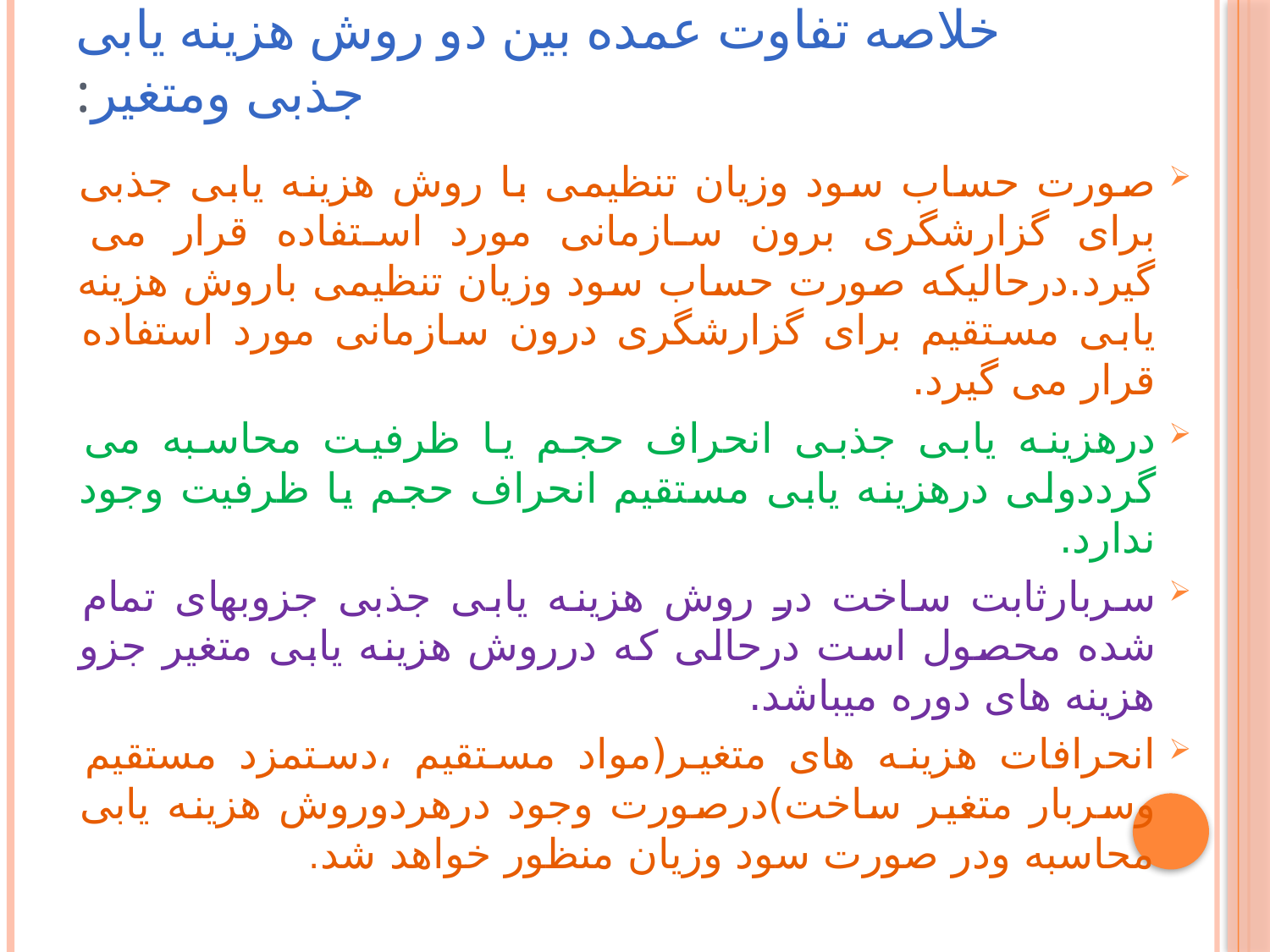

# خلاصه تفاوت عمده بین دو روش هزینه یابی جذبی ومتغیر:
صورت حساب سود وزیان تنظیمی با روش هزینه یابی جذبی برای گزارشگری برون سازمانی مورد استفاده قرار می گیرد.درحالیکه صورت حساب سود وزیان تنظیمی باروش هزینه یابی مستقیم برای گزارشگری درون سازمانی مورد استفاده قرار می گیرد.
درهزینه یابی جذبی انحراف حجم یا ظرفیت محاسبه می گرددولی درهزینه یابی مستقیم انحراف حجم یا ظرفیت وجود ندارد.
سربارثابت ساخت در روش هزینه یابی جذبی جزوبهای تمام شده محصول است درحالی که درروش هزینه یابی متغیر جزو هزینه های دوره میباشد.
انحرافات هزینه های متغیر(مواد مستقیم ،دستمزد مستقیم وسربار متغیر ساخت)درصورت وجود درهردوروش هزینه یابی محاسبه ودر صورت سود وزیان منظور خواهد شد.